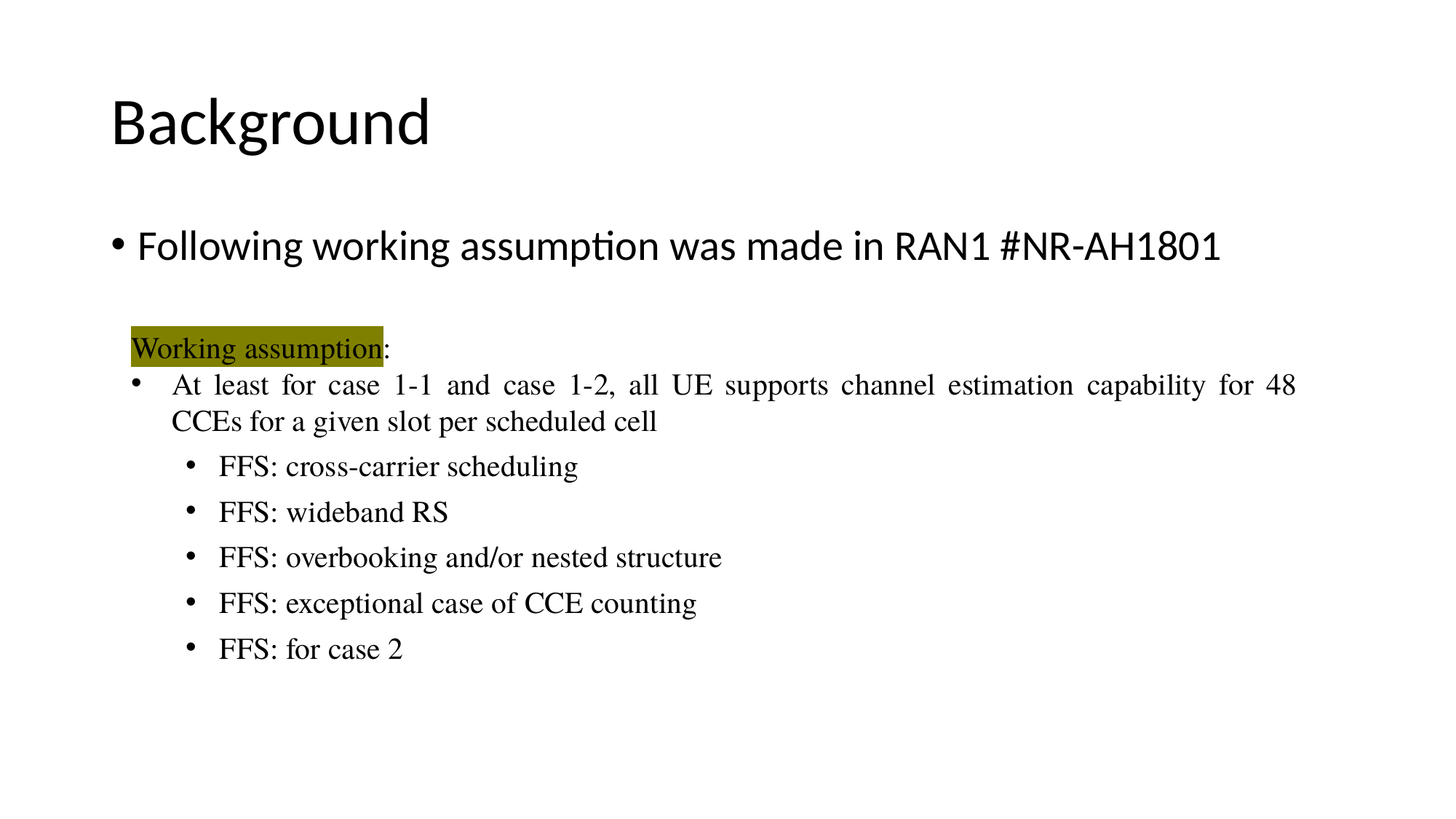

# Background
Following working assumption was made in RAN1 #NR-AH1801
Working assumption:
At least for case 1-1 and case 1-2, all UE supports channel estimation capability for 48 CCEs for a given slot per scheduled cell
FFS: cross-carrier scheduling
FFS: wideband RS
FFS: overbooking and/or nested structure
FFS: exceptional case of CCE counting
FFS: for case 2